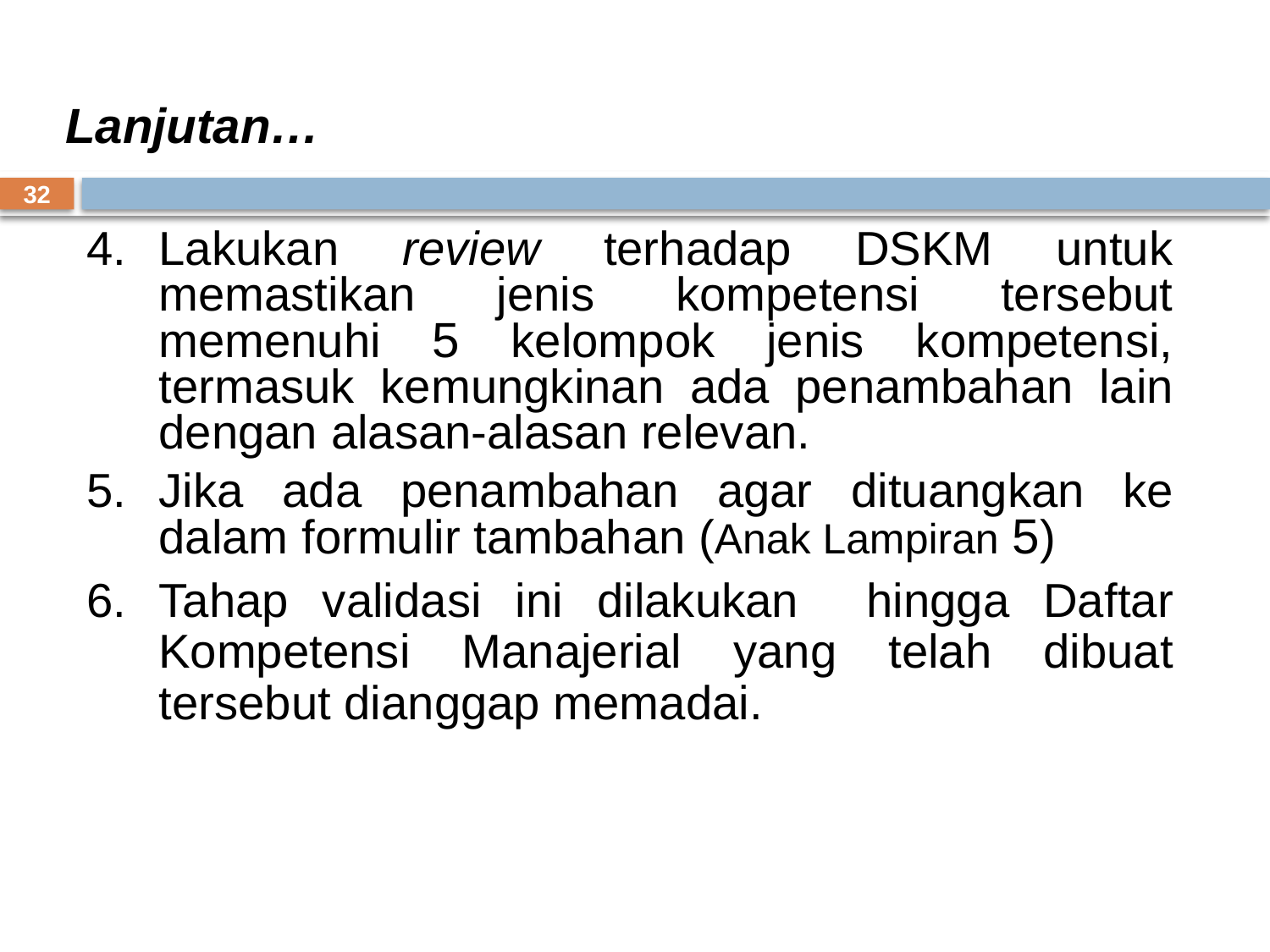

# Lanjutan…
32
Lakukan review terhadap DSKM untuk memastikan jenis kompetensi tersebut memenuhi 5 kelompok jenis kompetensi, termasuk kemungkinan ada penambahan lain dengan alasan-alasan relevan.
Jika ada penambahan agar dituangkan ke dalam formulir tambahan (Anak Lampiran 5)
Tahap validasi ini dilakukan  hingga Daftar Kompetensi Manajerial yang telah dibuat tersebut dianggap memadai.